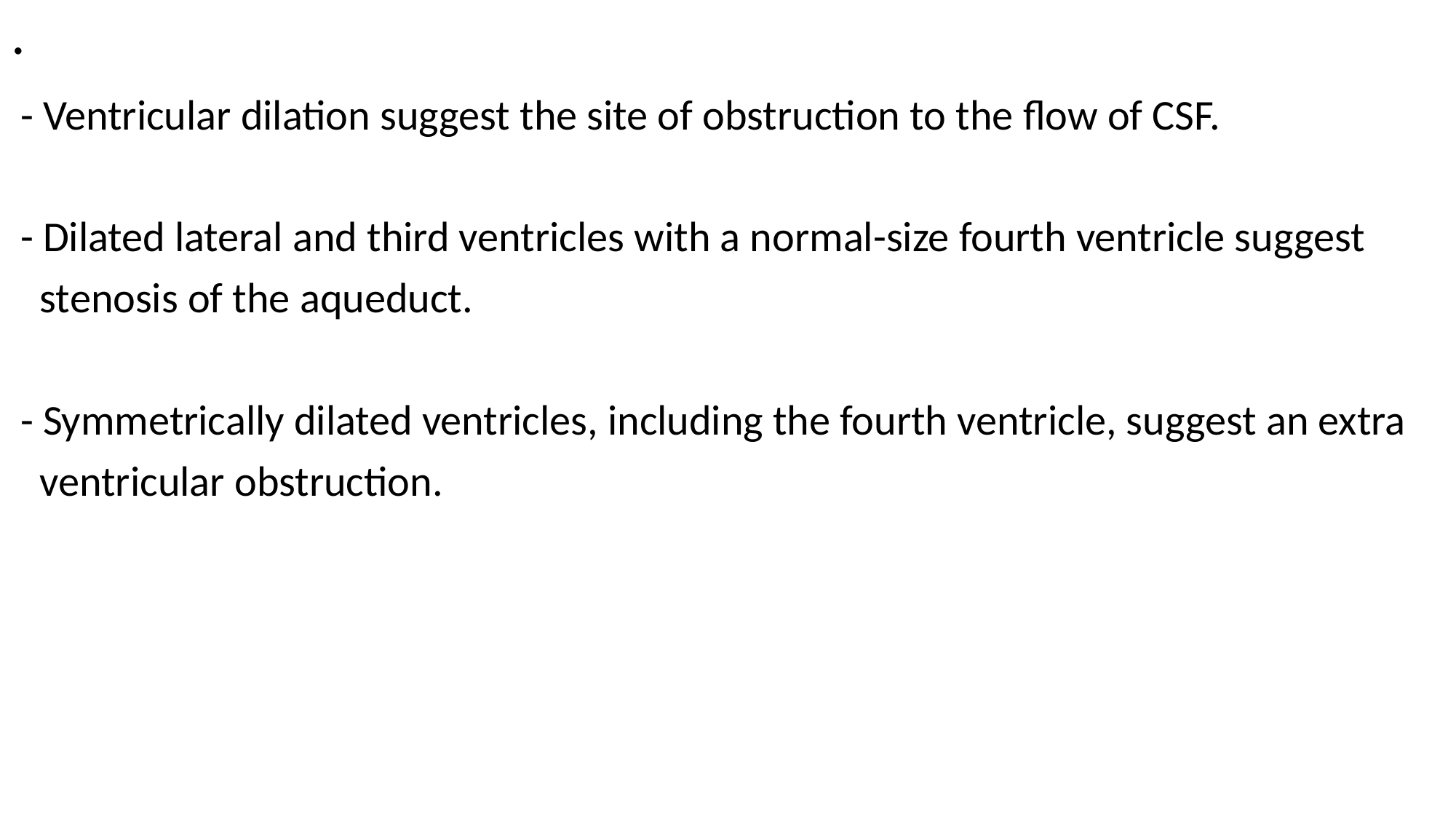

# .
 - Ventricular dilation suggest the site of obstruction to the flow of CSF.

 - Dilated lateral and third ventricles with a normal-size fourth ventricle suggest
   stenosis of the aqueduct.

 - Symmetrically dilated ventricles, including the fourth ventricle, suggest an extra
   ventricular obstruction.